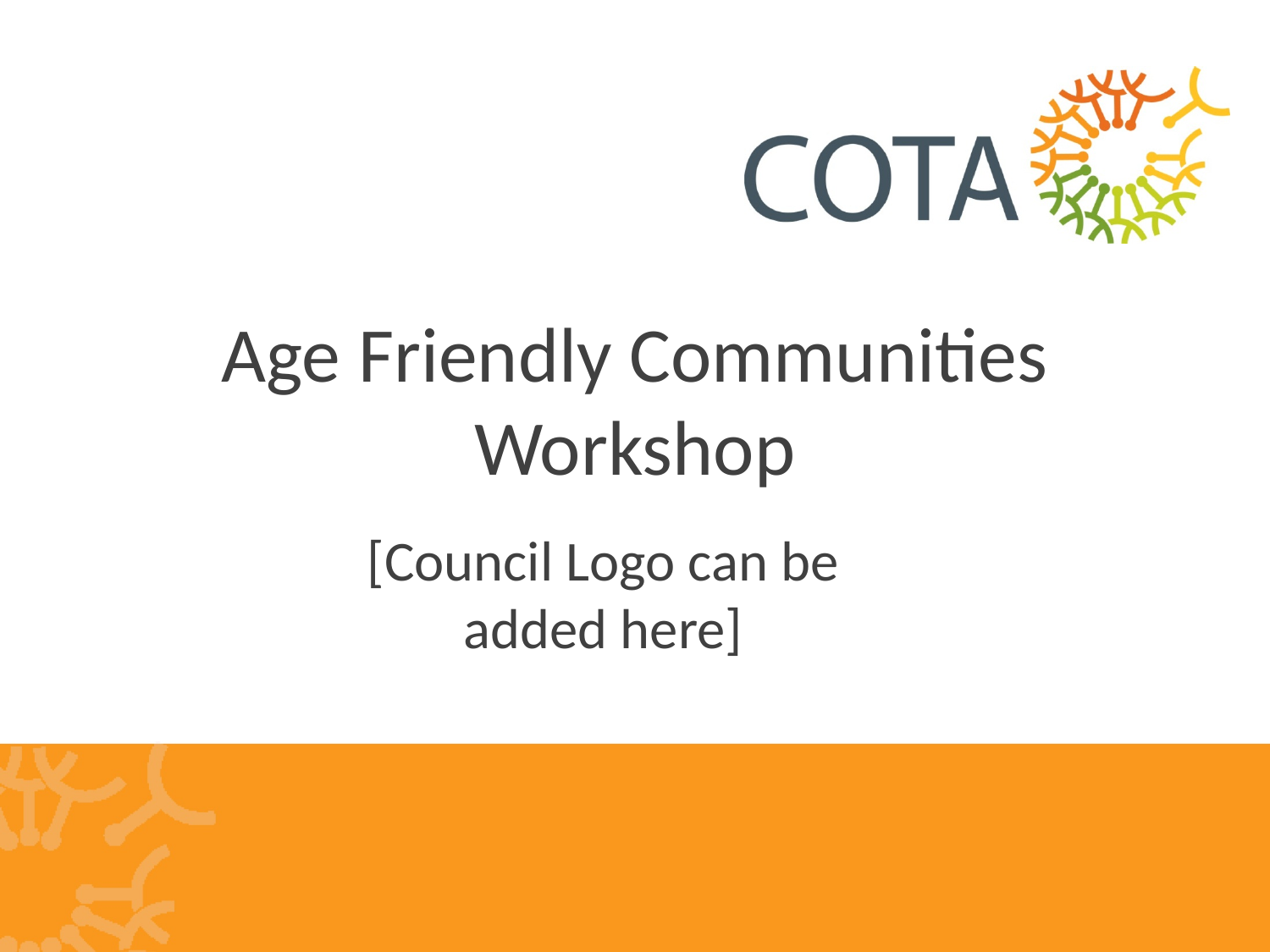

# Age Friendly Communities Workshop
[Council Logo can be added here]